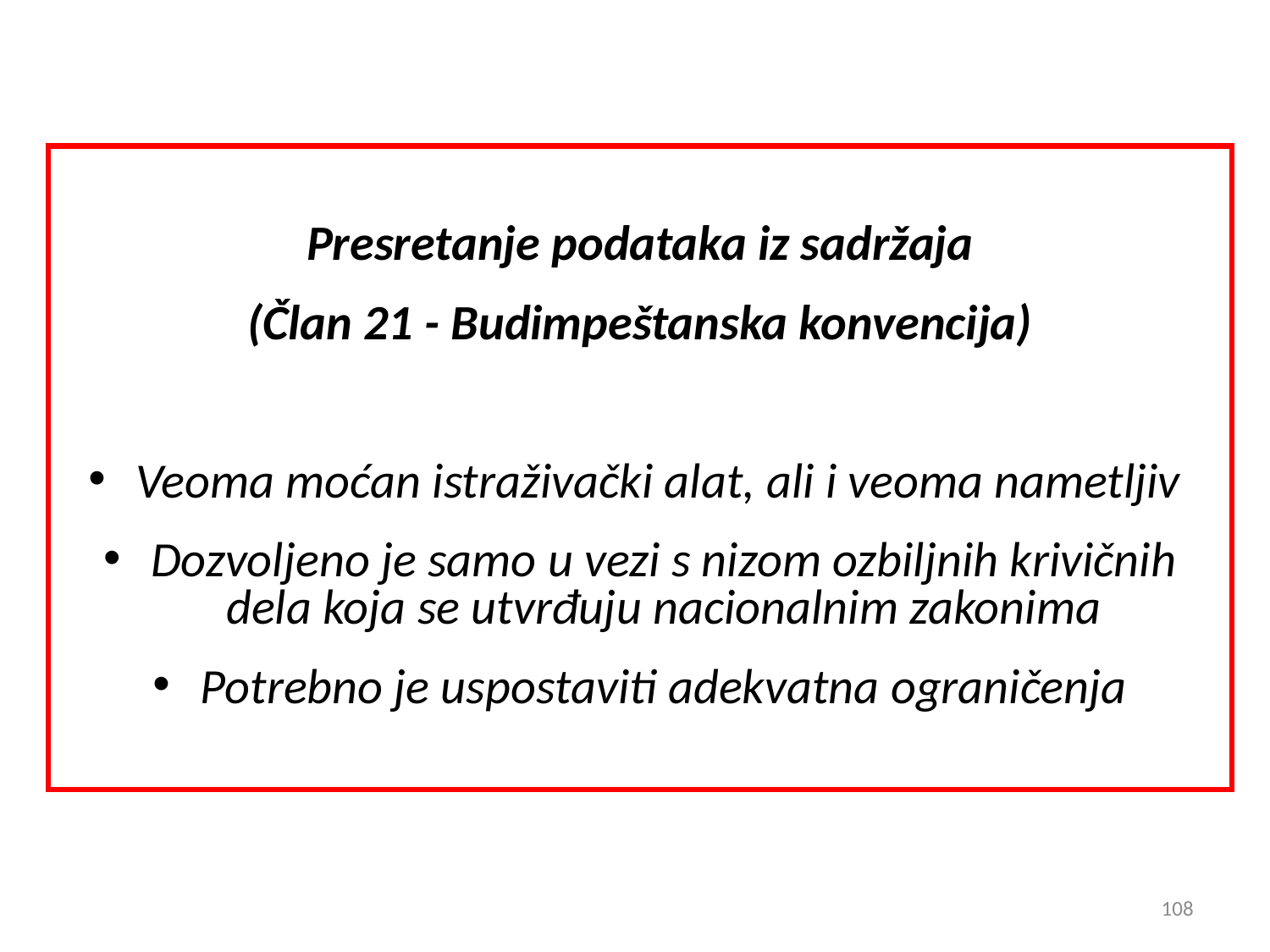

Presretanje podataka iz sadržaja
(Član 21 - Budimpeštanska konvencija)

Veoma moćan istraživački alat, ali i veoma nametljiv
Dozvoljeno je samo u vezi s nizom ozbiljnih krivičnih dela koja se utvrđuju nacionalnim zakonima
Potrebno je uspostaviti adekvatna ograničenja
108